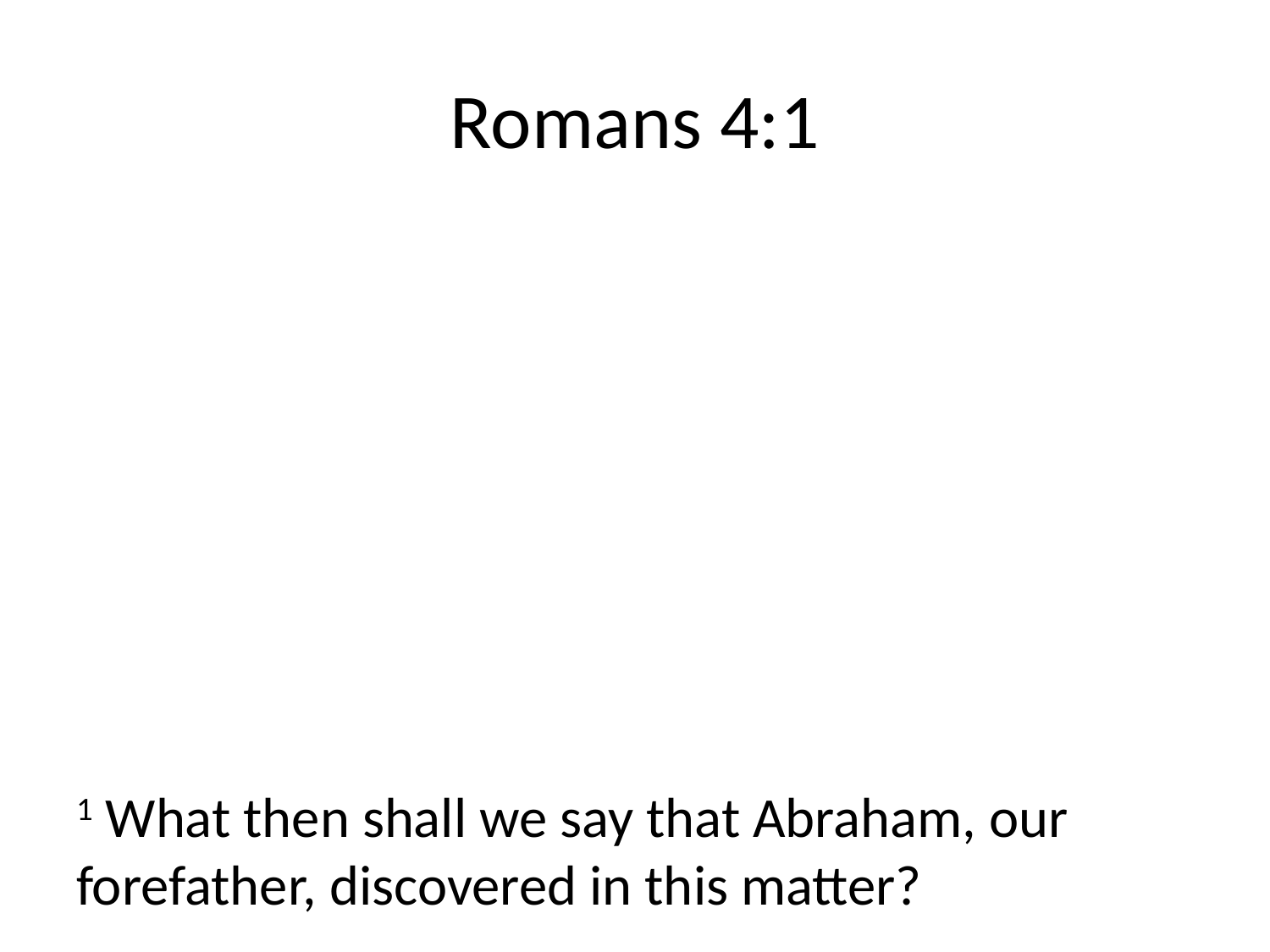

# Romans 4:1

1 What then shall we say that Abraham, our forefather, discovered in this matter?